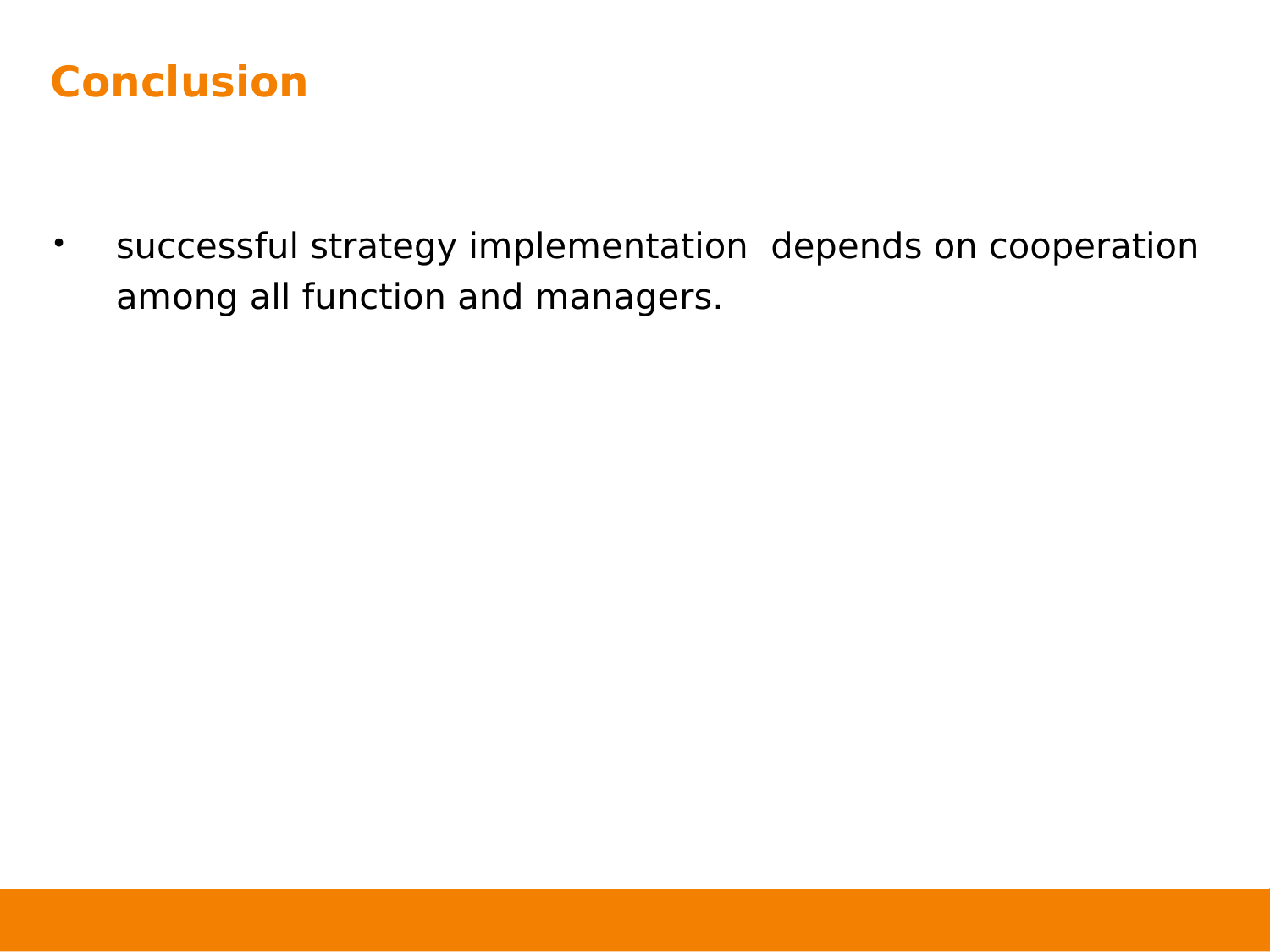

# Conclusion
successful strategy implementation  depends on cooperation among all function and managers.